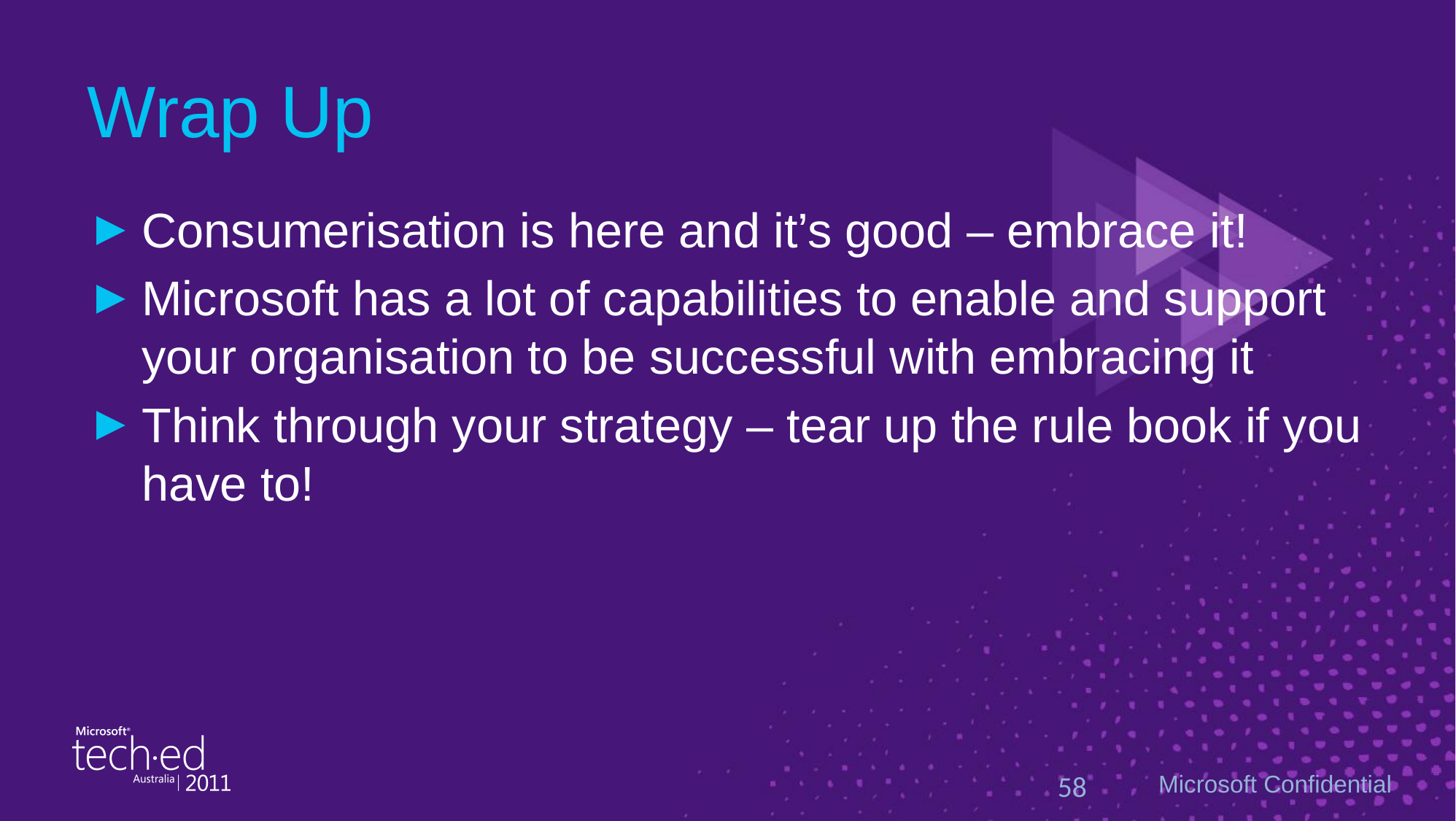

# Wrap Up
Consumerisation is here and it’s good – embrace it!
Microsoft has a lot of capabilities to enable and support your organisation to be successful with embracing it
Think through your strategy – tear up the rule book if you have to!
Microsoft Confidential
58